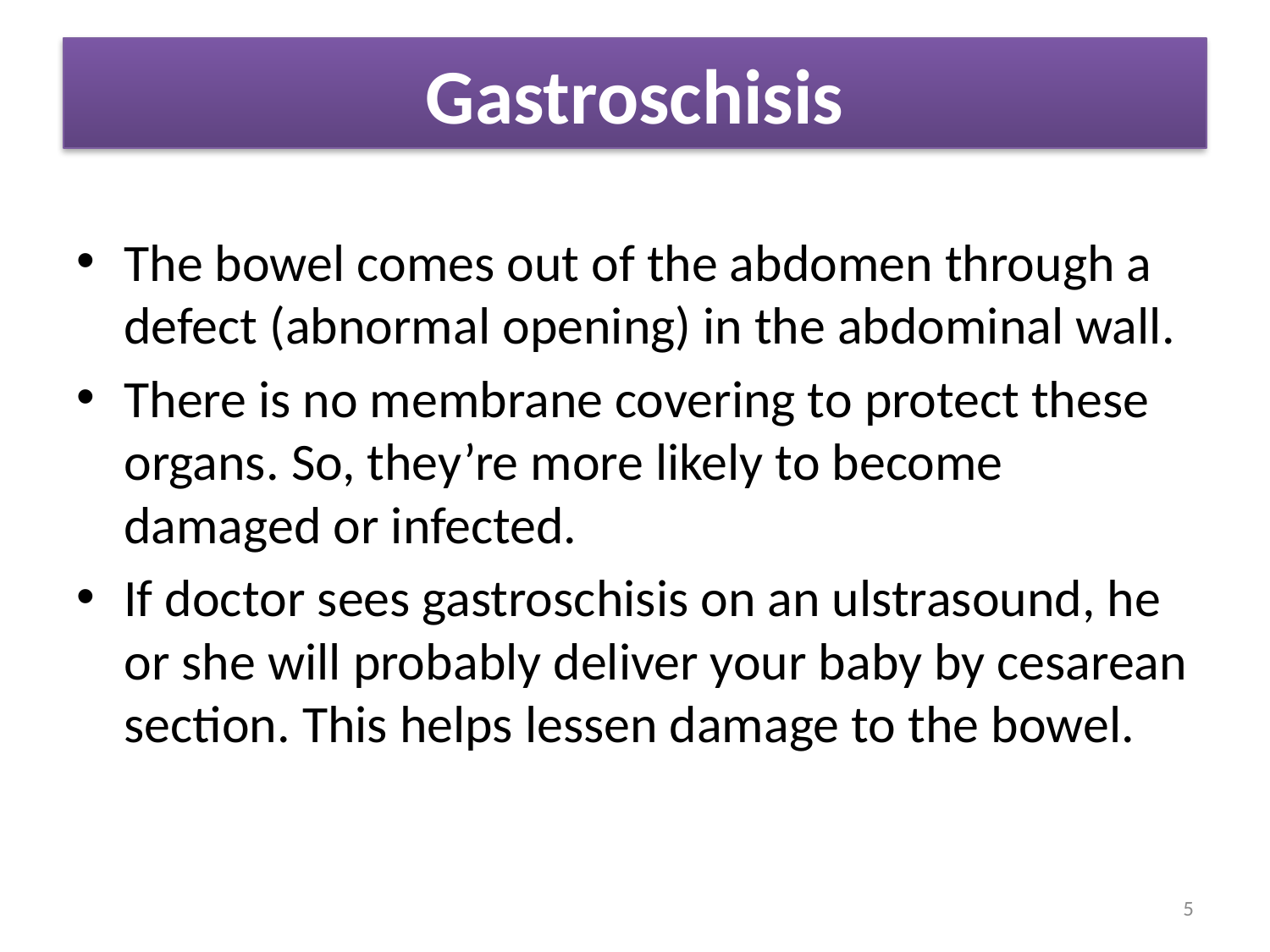

# Gastroschisis
The bowel comes out of the abdomen through a defect (abnormal opening) in the abdominal wall.
There is no membrane covering to protect these organs. So, they’re more likely to become damaged or infected.
If doctor sees gastroschisis on an ulstrasound, he or she will probably deliver your baby by cesarean section. This helps lessen damage to the bowel.

5